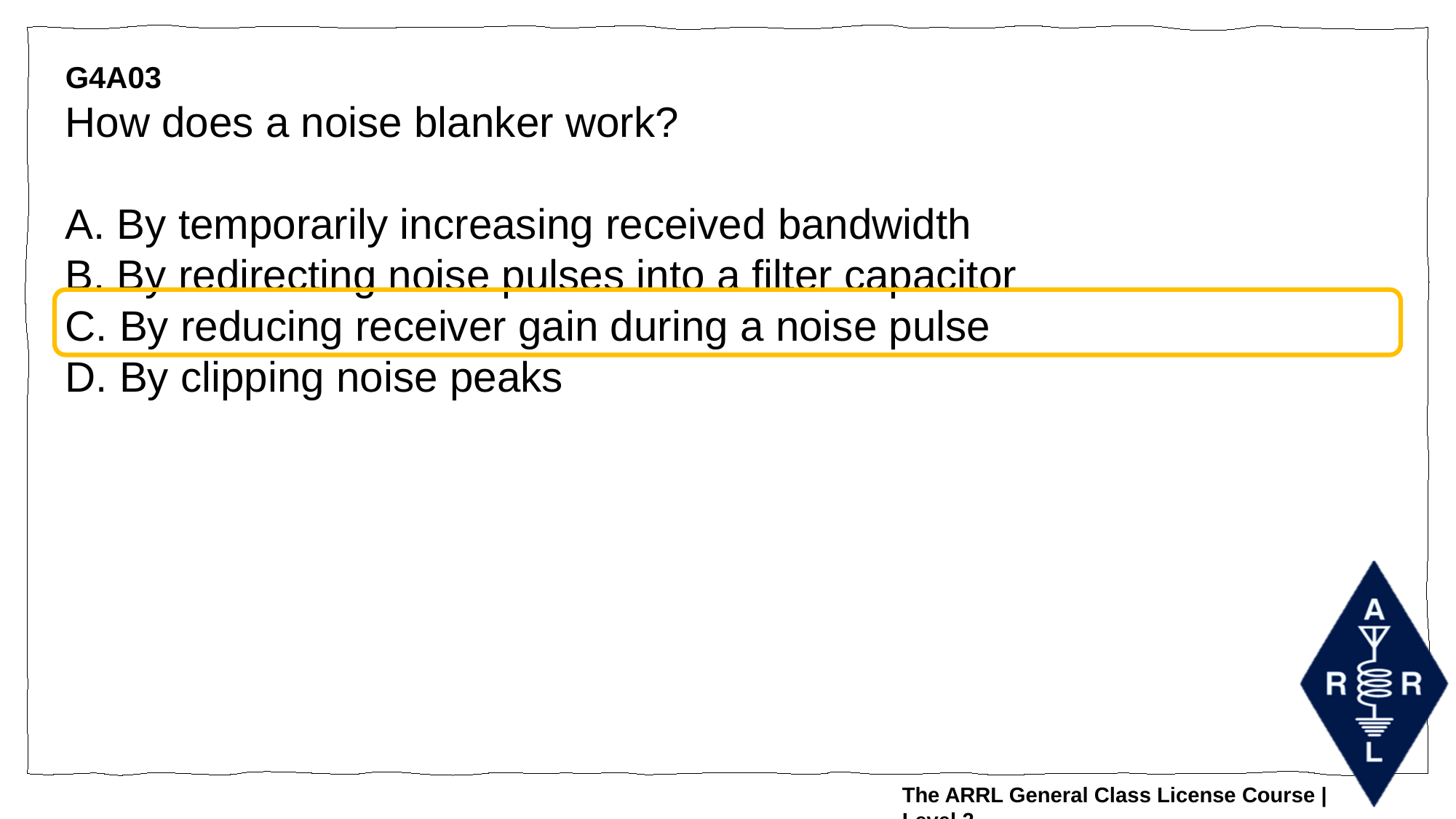

G4A03
How does a noise blanker work?

A. By temporarily increasing received bandwidth
B. By redirecting noise pulses into a filter capacitor
C. By reducing receiver gain during a noise pulse
D. By clipping noise peaks